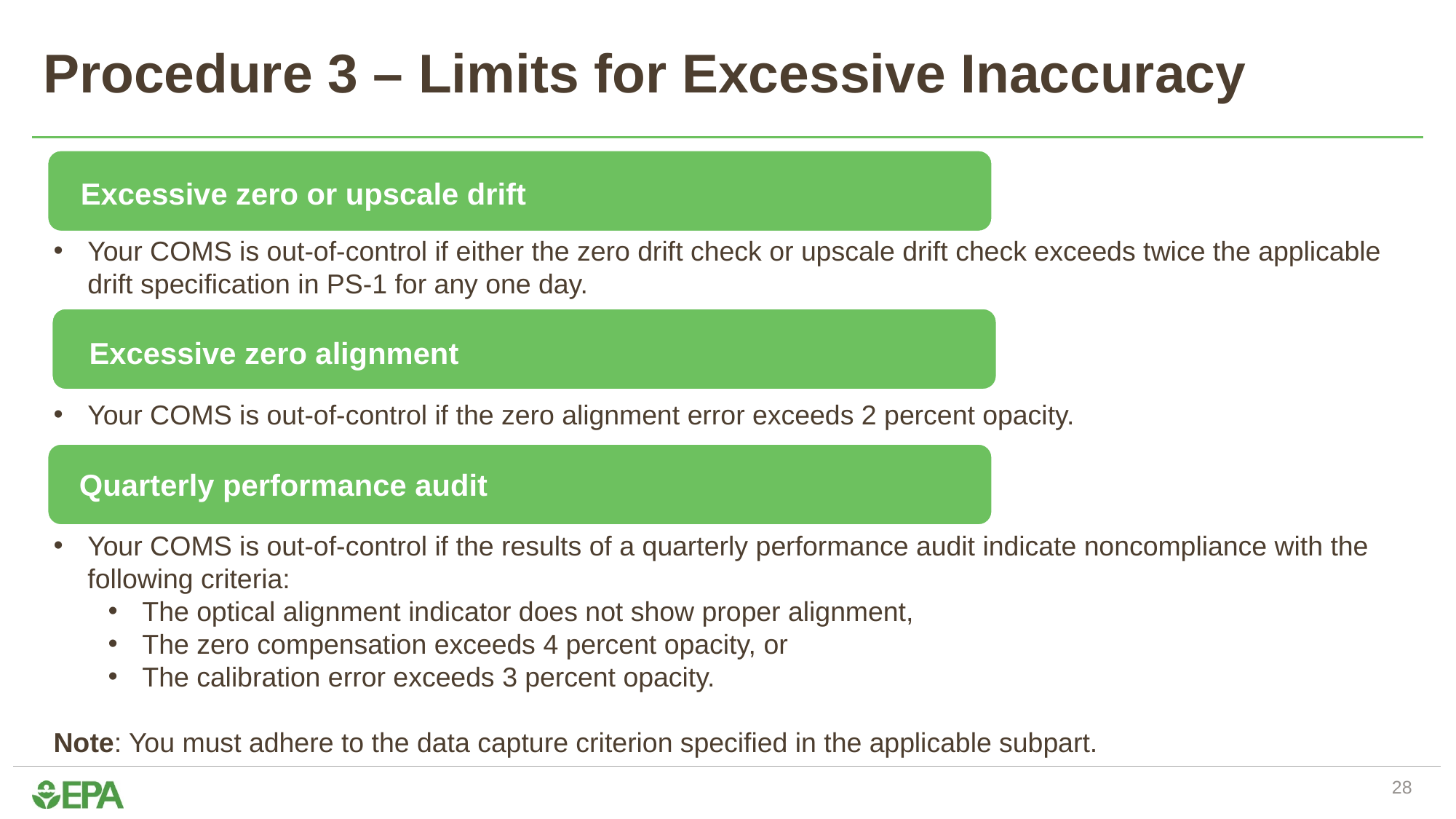

# Procedure 3 – Limits for Excessive Inaccuracy

Your COMS is out-of-control if either the zero drift check or upscale drift check exceeds twice the applicable drift specification in PS-1 for any one day.

Your COMS is out-of-control if the zero alignment error exceeds 2 percent opacity.

Your COMS is out-of-control if the results of a quarterly performance audit indicate noncompliance with the following criteria:
The optical alignment indicator does not show proper alignment,
The zero compensation exceeds 4 percent opacity, or
The calibration error exceeds 3 percent opacity.

Note: You must adhere to the data capture criterion specified in the applicable subpart.

Excessive zero or upscale drift

Excessive zero alignment

Quarterly performance audit
28